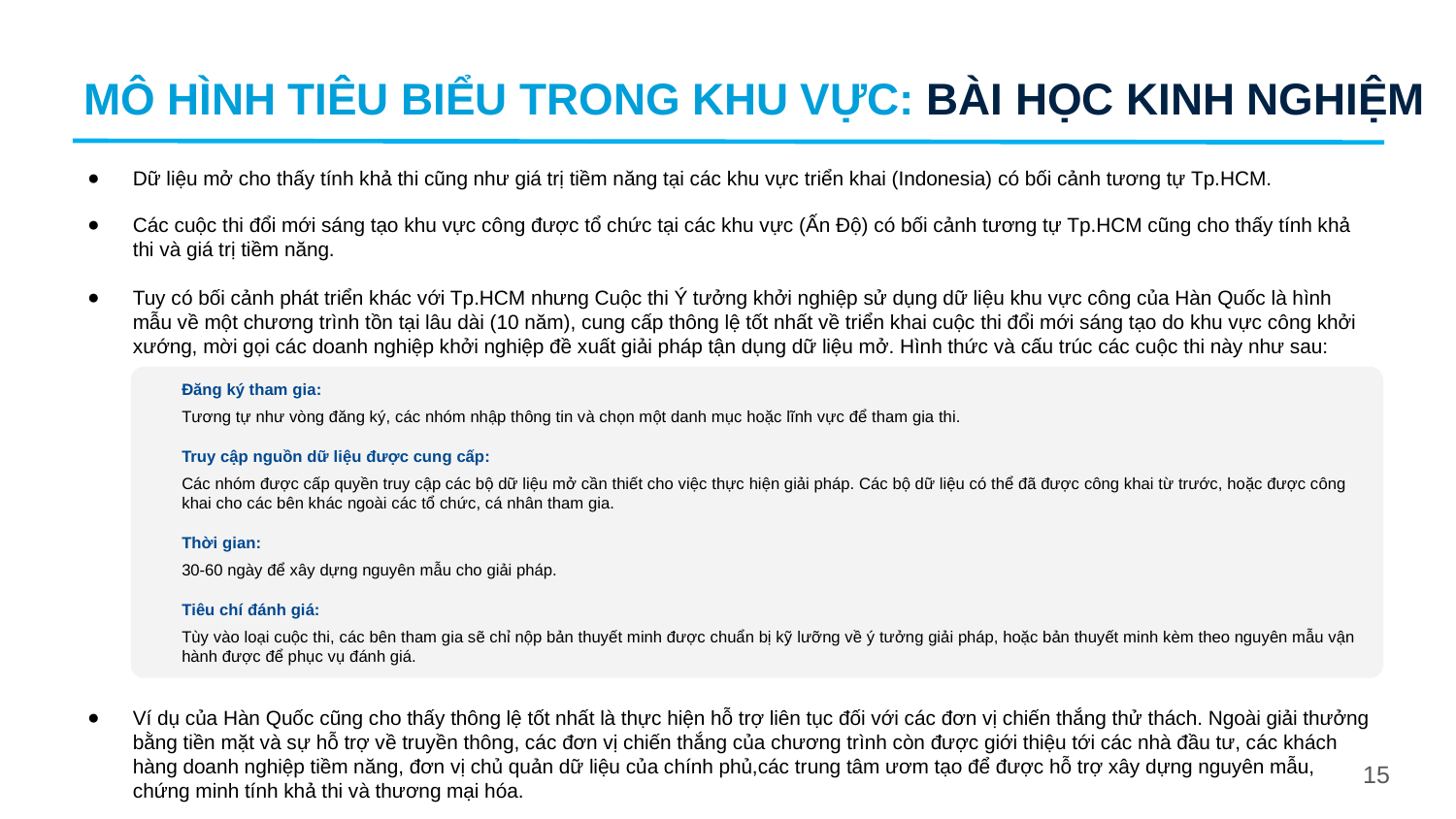

MÔ HÌNH TIÊU BIỂU TRONG KHU VỰC: BÀI HỌC KINH NGHIỆM
Dữ liệu mở cho thấy tính khả thi cũng như giá trị tiềm năng tại các khu vực triển khai (Indonesia) có bối cảnh tương tự Tp.HCM.
Các cuộc thi đổi mới sáng tạo khu vực công được tổ chức tại các khu vực (Ấn Độ) có bối cảnh tương tự Tp.HCM cũng cho thấy tính khả thi và giá trị tiềm năng.
Tuy có bối cảnh phát triển khác với Tp.HCM nhưng Cuộc thi Ý tưởng khởi nghiệp sử dụng dữ liệu khu vực công của Hàn Quốc là hình mẫu về một chương trình tồn tại lâu dài (10 năm), cung cấp thông lệ tốt nhất về triển khai cuộc thi đổi mới sáng tạo do khu vực công khởi xướng, mời gọi các doanh nghiệp khởi nghiệp đề xuất giải pháp tận dụng dữ liệu mở. Hình thức và cấu trúc các cuộc thi này như sau:

Ví dụ của Hàn Quốc cũng cho thấy thông lệ tốt nhất là thực hiện hỗ trợ liên tục đối với các đơn vị chiến thắng thử thách. Ngoài giải thưởng bằng tiền mặt và sự hỗ trợ về truyền thông, các đơn vị chiến thắng của chương trình còn được giới thiệu tới các nhà đầu tư, các khách hàng doanh nghiệp tiềm năng, đơn vị chủ quản dữ liệu của chính phủ,các trung tâm ươm tạo để được hỗ trợ xây dựng nguyên mẫu, chứng minh tính khả thi và thương mại hóa.
Đăng ký tham gia:
Tương tự như vòng đăng ký, các nhóm nhập thông tin và chọn một danh mục hoặc lĩnh vực để tham gia thi.
Truy cập nguồn dữ liệu được cung cấp:
Các nhóm được cấp quyền truy cập các bộ dữ liệu mở cần thiết cho việc thực hiện giải pháp. Các bộ dữ liệu có thể đã được công khai từ trước, hoặc được công khai cho các bên khác ngoài các tổ chức, cá nhân tham gia.
Thời gian:
30-60 ngày để xây dựng nguyên mẫu cho giải pháp.
Tiêu chí đánh giá:
Tùy vào loại cuộc thi, các bên tham gia sẽ chỉ nộp bản thuyết minh được chuẩn bị kỹ lưỡng về ý tưởng giải pháp, hoặc bản thuyết minh kèm theo nguyên mẫu vận hành được để phục vụ đánh giá.
15